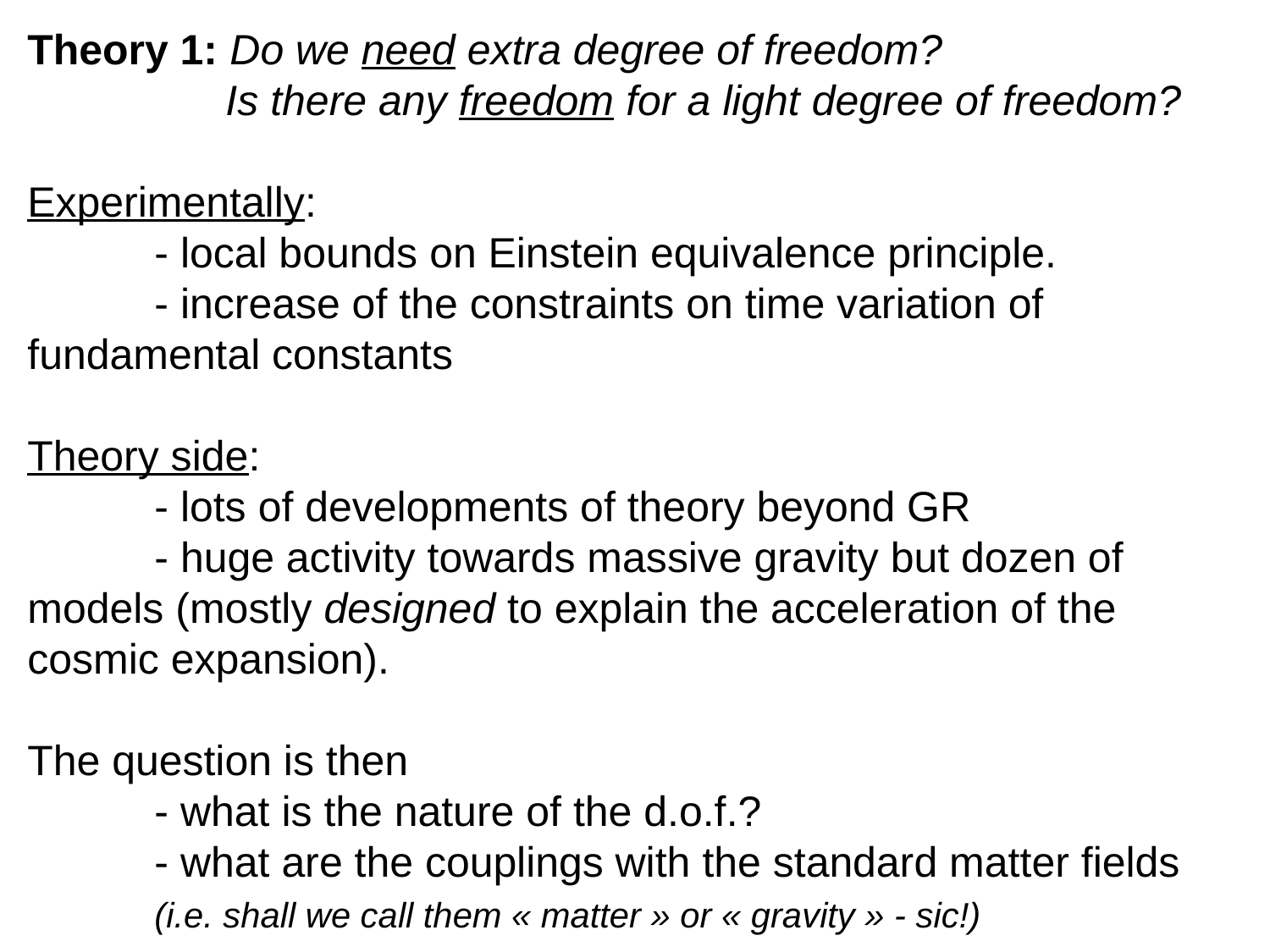

Theory 1: Do we need extra degree of freedom?
	      Is there any freedom for a light degree of freedom?

Experimentally:
	- local bounds on Einstein equivalence principle.
	- increase of the constraints on time variation of 	fundamental constants

Theory side:
	- lots of developments of theory beyond GR
	- huge activity towards massive gravity but dozen of models (mostly designed to explain the acceleration of the cosmic expansion).

The question is then
	- what is the nature of the d.o.f.?
	- what are the couplings with the standard matter fields
	(i.e. shall we call them « matter » or « gravity » - sic!)